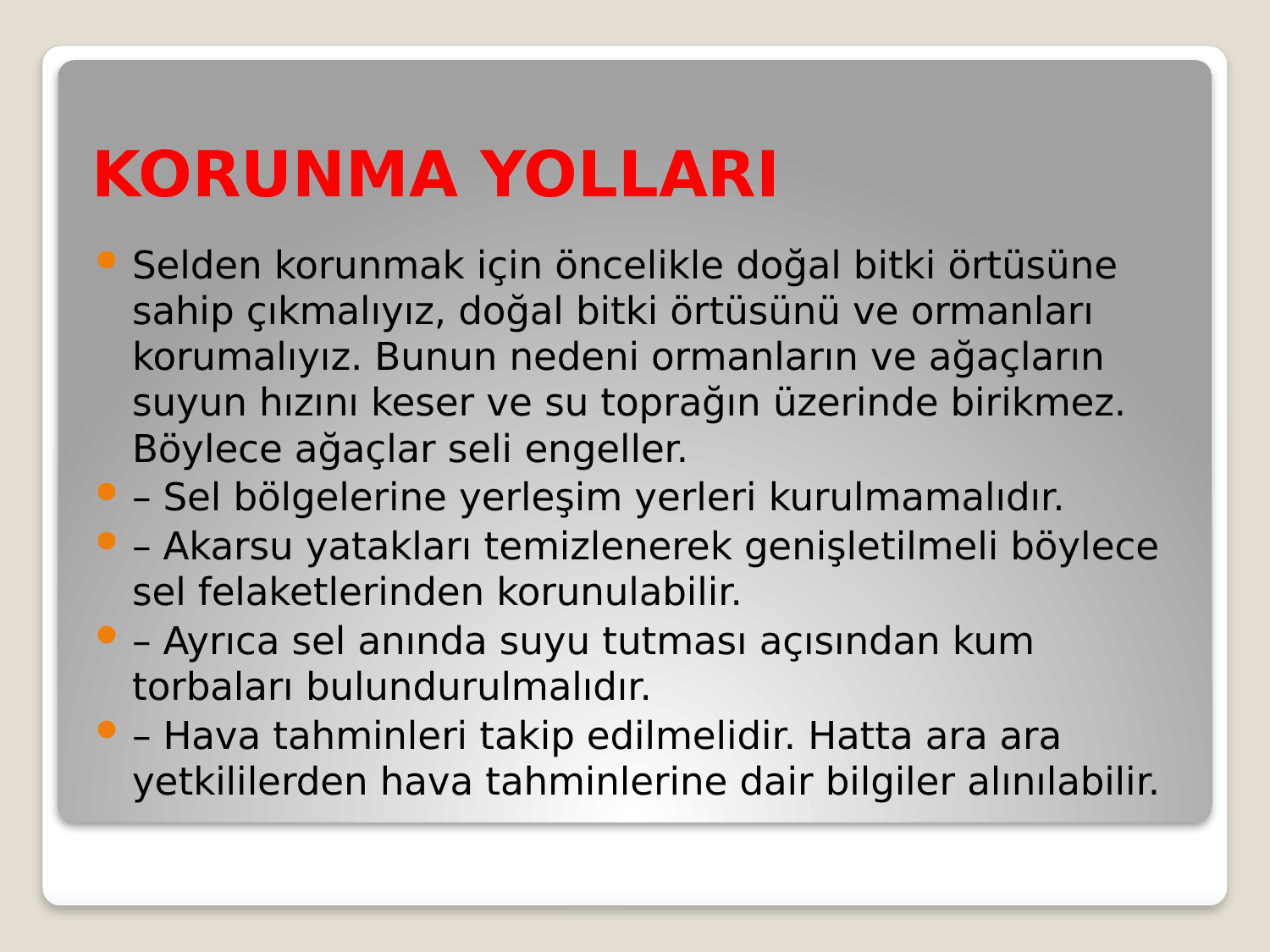

# KORUNMA YOLLARI
Selden korunmak için öncelikle doğal bitki örtüsüne sahip çıkmalıyız, doğal bitki örtüsünü ve ormanları korumalıyız. Bunun nedeni ormanların ve ağaçların suyun hızını keser ve su toprağın üzerinde birikmez. Böylece ağaçlar seli engeller.
– Sel bölgelerine yerleşim yerleri kurulmamalıdır.
– Akarsu yatakları temizlenerek genişletilmeli böylece sel felaketlerinden korunulabilir.
– Ayrıca sel anında suyu tutması açısından kum torbaları bulundurulmalıdır.
– Hava tahminleri takip edilmelidir. Hatta ara ara yetkililerden hava tahminlerine dair bilgiler alınılabilir.